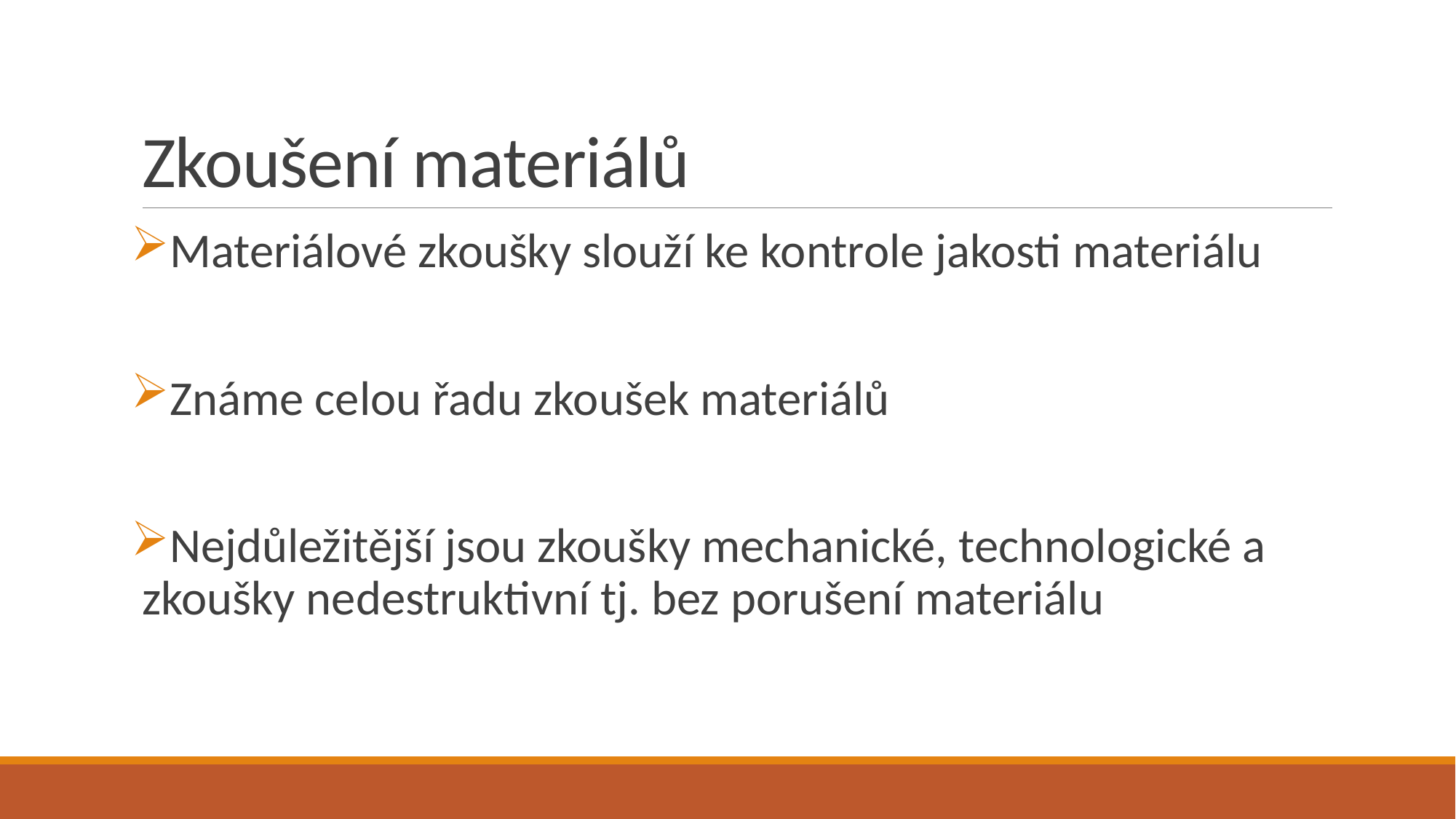

# Zkoušení materiálů
Materiálové zkoušky slouží ke kontrole jakosti materiálu

Známe celou řadu zkoušek materiálů

Nejdůležitější jsou zkoušky mechanické, technologické a zkoušky nedestruktivní tj. bez porušení materiálu